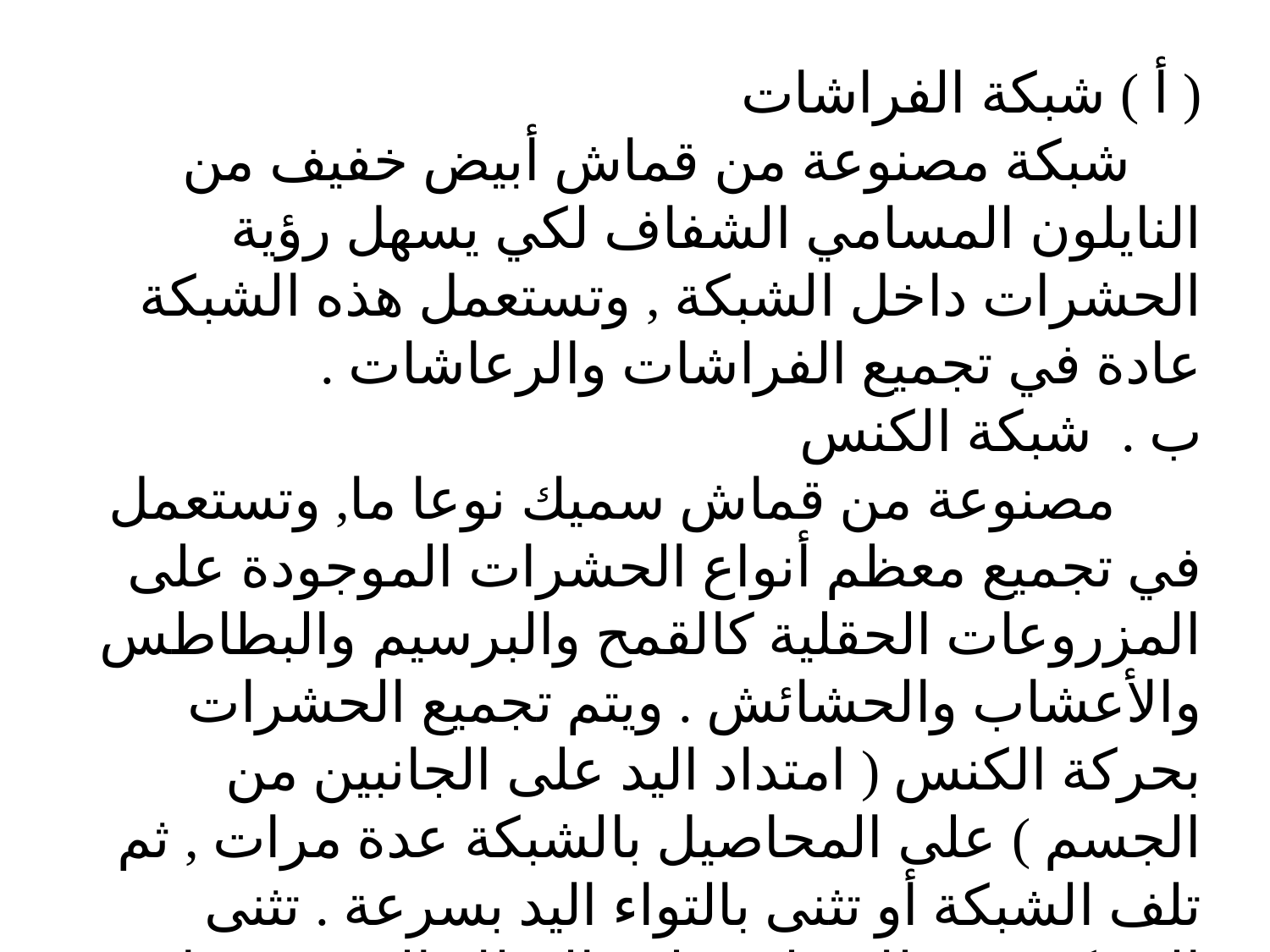

( أ ) شبكة الفراشات
     شبكة مصنوعة من قماش أبيض خفيف من النايلون المسامي الشفاف لكي يسهل رؤية الحشرات داخل الشبكة , وتستعمل هذه الشبكة عادة في تجميع الفراشات والرعاشات .
ب .  شبكة الكنس
      مصنوعة من قماش سميك نوعا ما, وتستعمل في تجميع معظم أنواع الحشرات الموجودة على المزروعات الحقلية كالقمح والبرسيم والبطاطس والأعشاب والحشائش . ويتم تجميع الحشرات بحركة الكنس ( امتداد اليد على الجانبين من الجسم ) على المحاصيل بالشبكة عدة مرات , ثم تلف الشبكة أو تثنى بالتواء اليد بسرعة . تثنى الشبكة بعد ذلك على حلقة السلك المعدني حاجزة الحشرات داخلها ثم تنقل الحشرات المصطادة إلى زجاجة القتل .